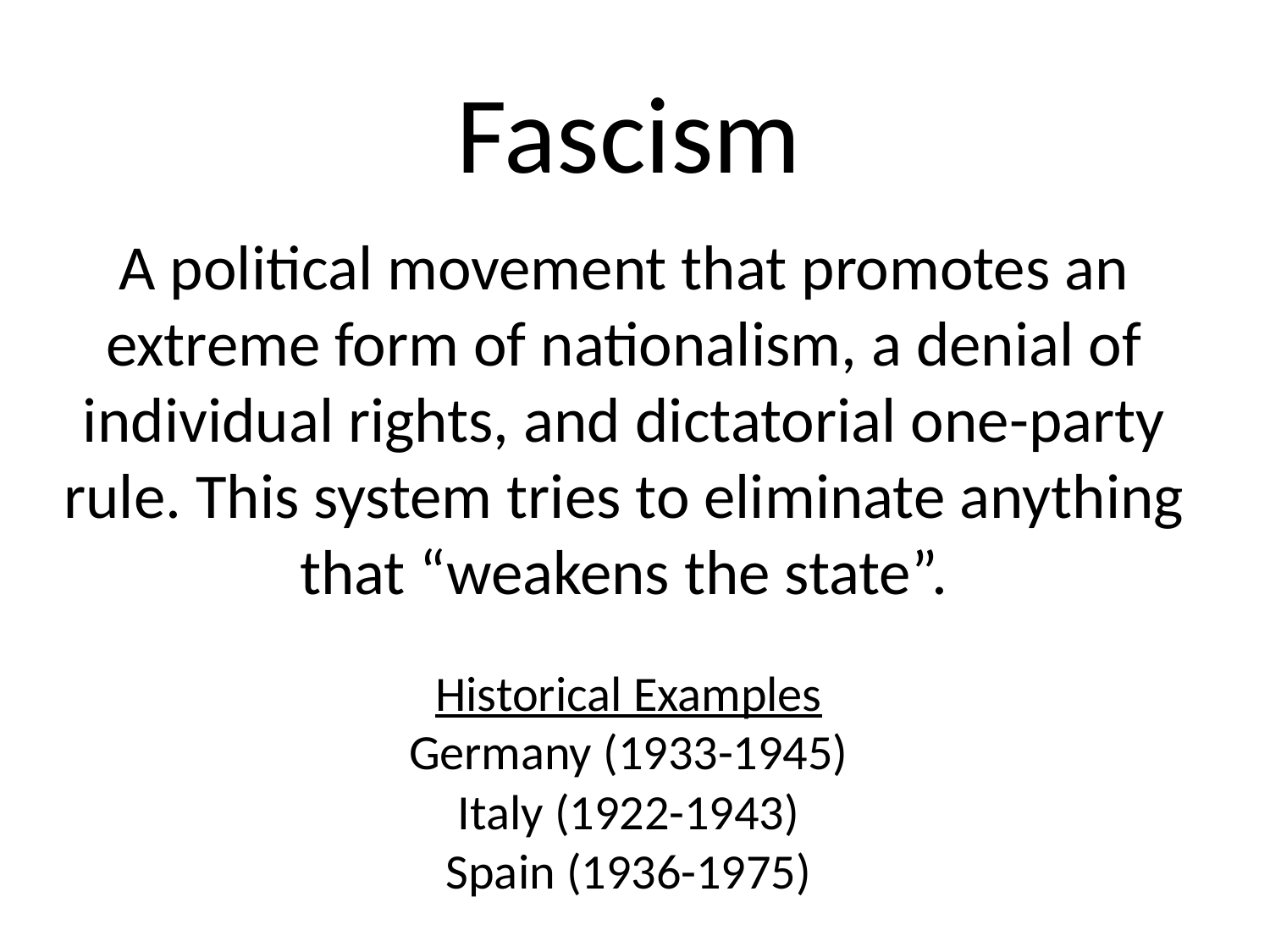

# Fascism
A political movement that promotes an extreme form of nationalism, a denial of individual rights, and dictatorial one-party rule. This system tries to eliminate anything that “weakens the state”.
Historical Examples
Germany (1933-1945)
Italy (1922-1943)
Spain (1936-1975)